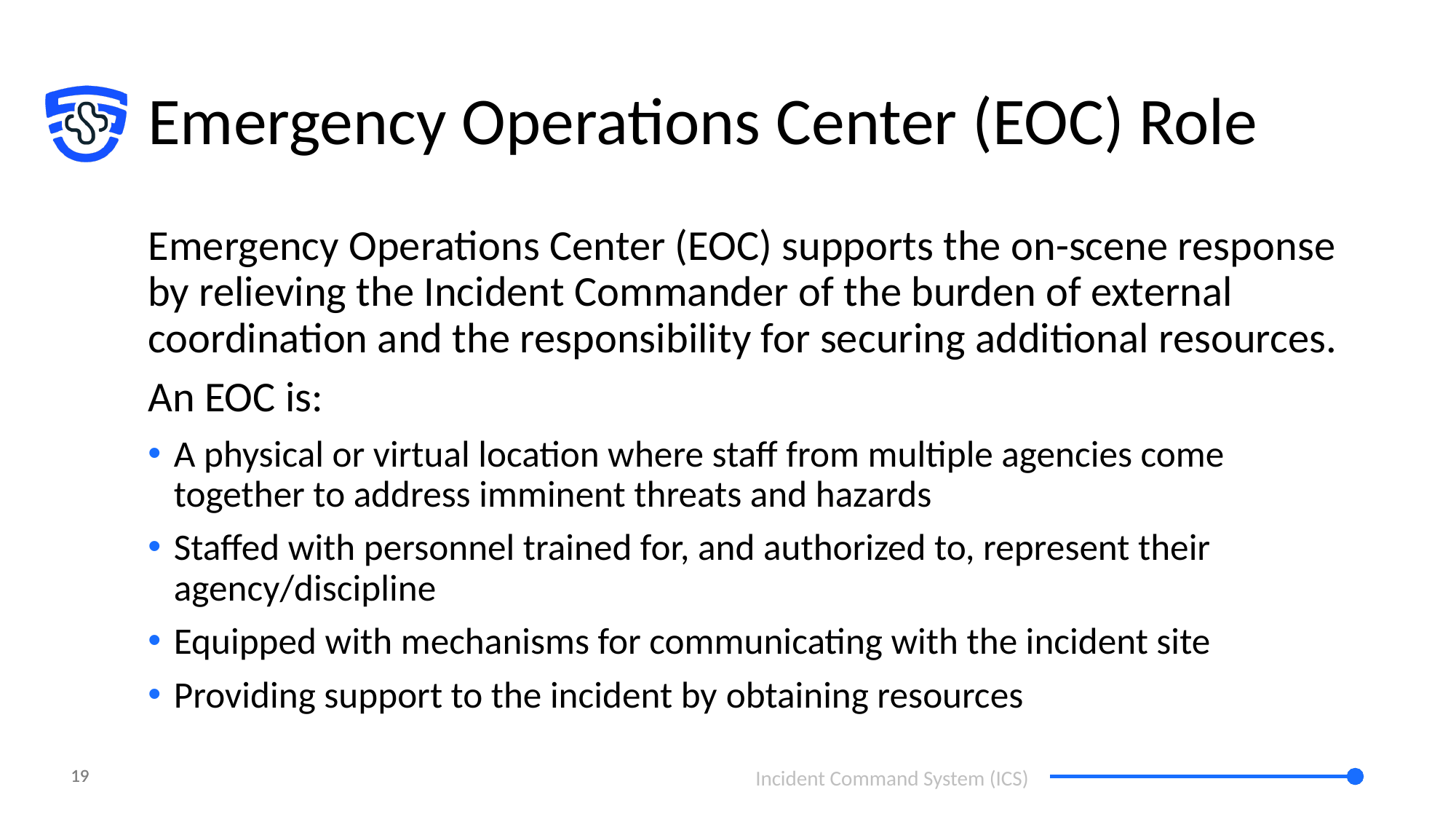

# Emergency Operations Center (EOC) Role
Emergency Operations Center (EOC) supports the on-scene response by relieving the Incident Commander of the burden of external coordination and the responsibility for securing additional resources.
An EOC is:
A physical or virtual location where staff from multiple agencies come together to address imminent threats and hazards
Staffed with personnel trained for, and authorized to, represent their agency/discipline
Equipped with mechanisms for communicating with the incident site
Providing support to the incident by obtaining resources